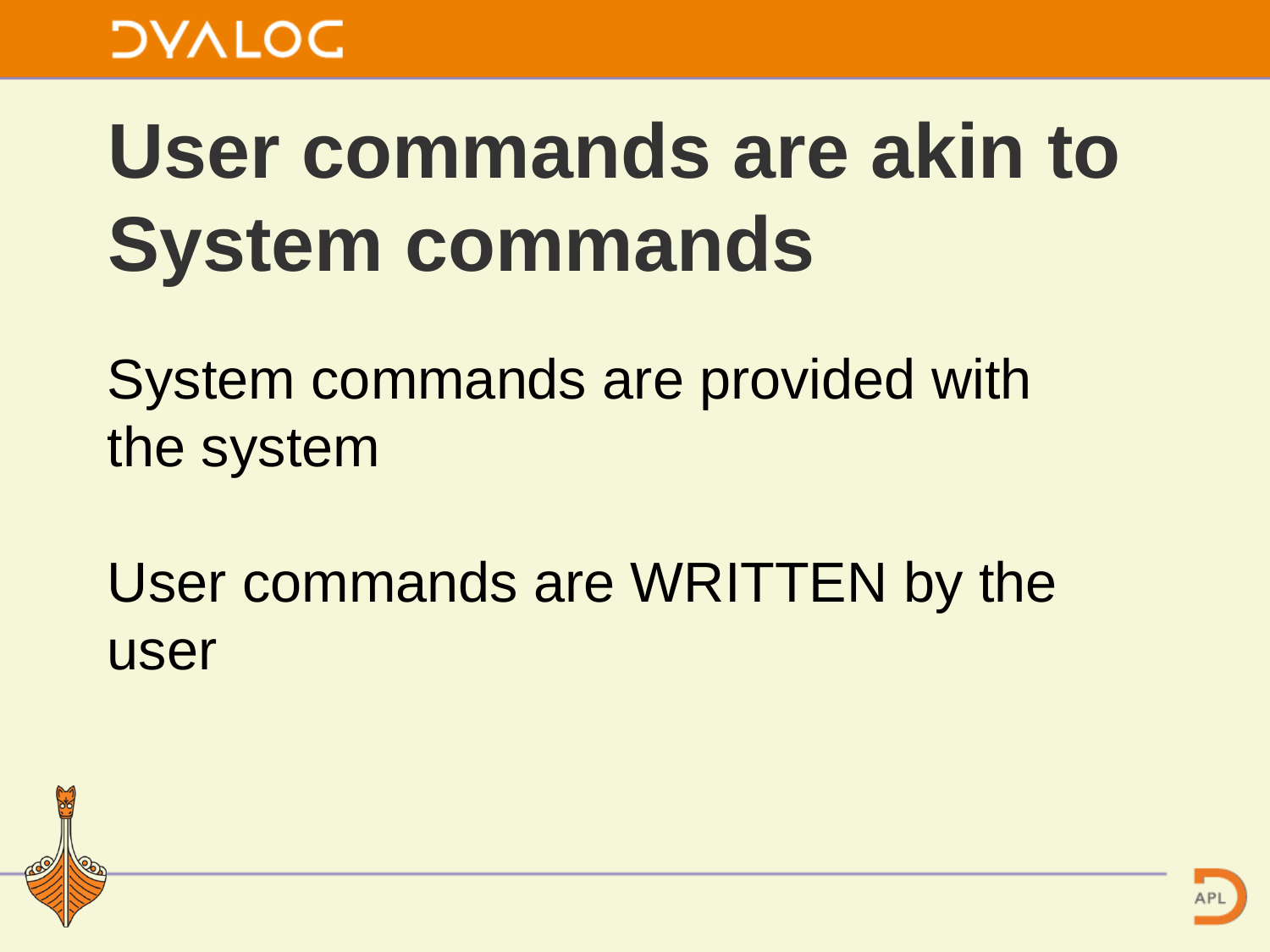

# User commands are akin to System commands
System commands are provided with the system

User commands are WRITTEN by the user